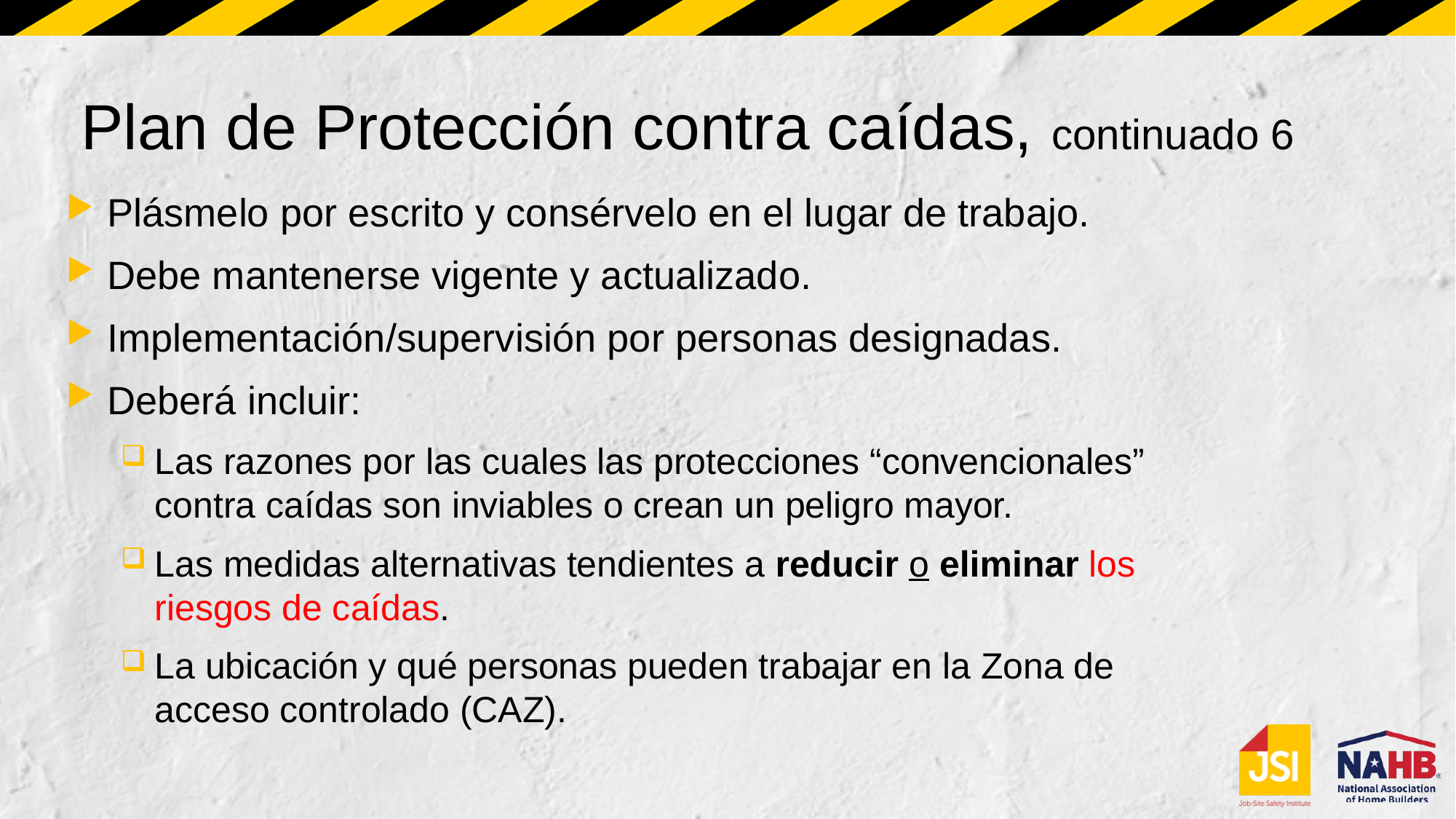

# Plan de Protección contra caídas, continuado 6
Plásmelo por escrito y consérvelo en el lugar de trabajo.
Debe mantenerse vigente y actualizado.
Implementación/supervisión por personas designadas.
Deberá incluir:
Las razones por las cuales las protecciones “convencionales” contra caídas son inviables o crean un peligro mayor.
Las medidas alternativas tendientes a reducir o eliminar los riesgos de caídas.
La ubicación y qué personas pueden trabajar en la Zona de acceso controlado (CAZ).